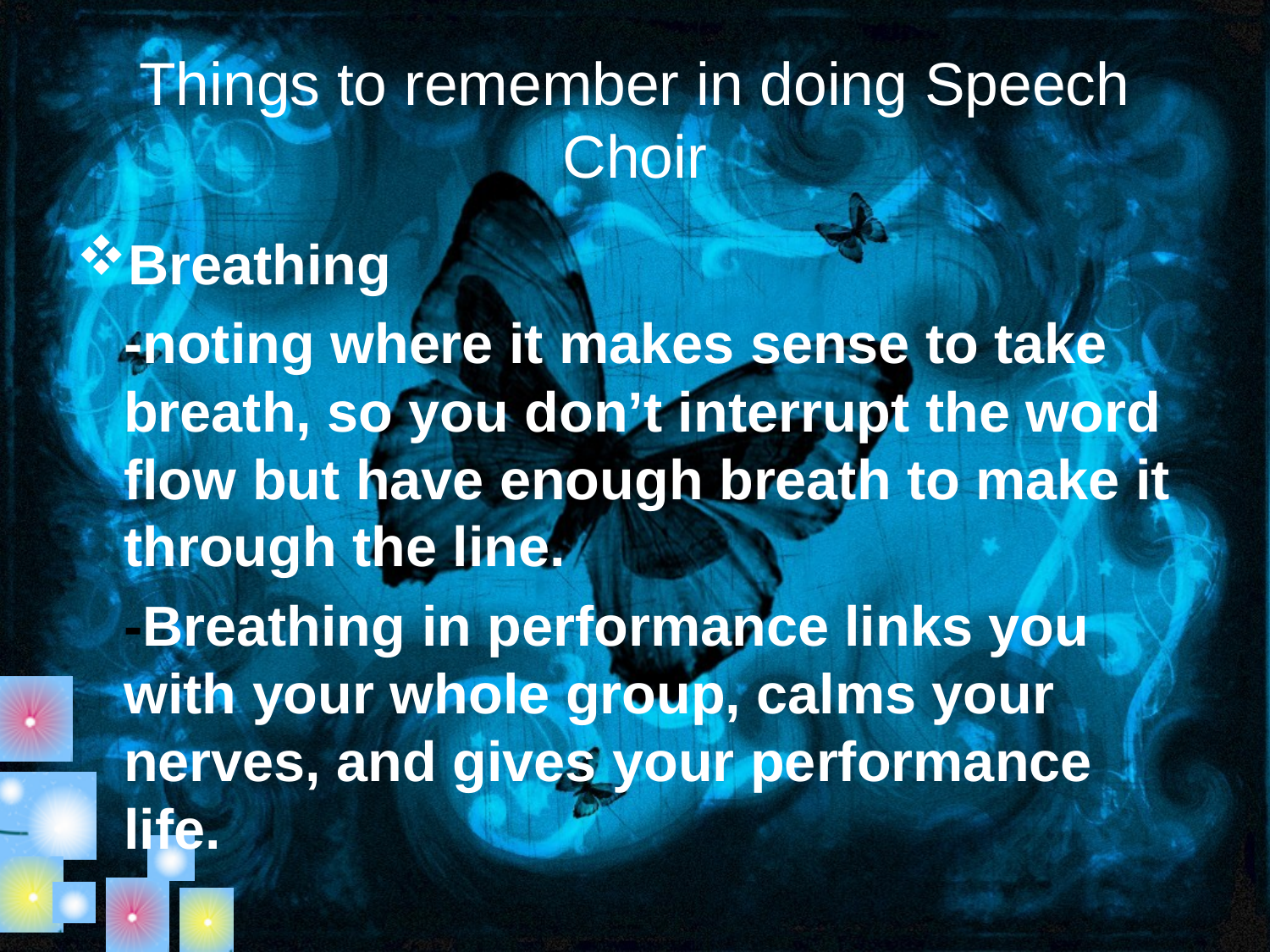

# Things to remember in doing Speech Choir
Breathing
	-noting where it makes sense to take breath, so you don’t interrupt the word flow but have enough breath to make it through the line.
	-Breathing in performance links you with your whole group, calms your nerves, and gives your performance life.